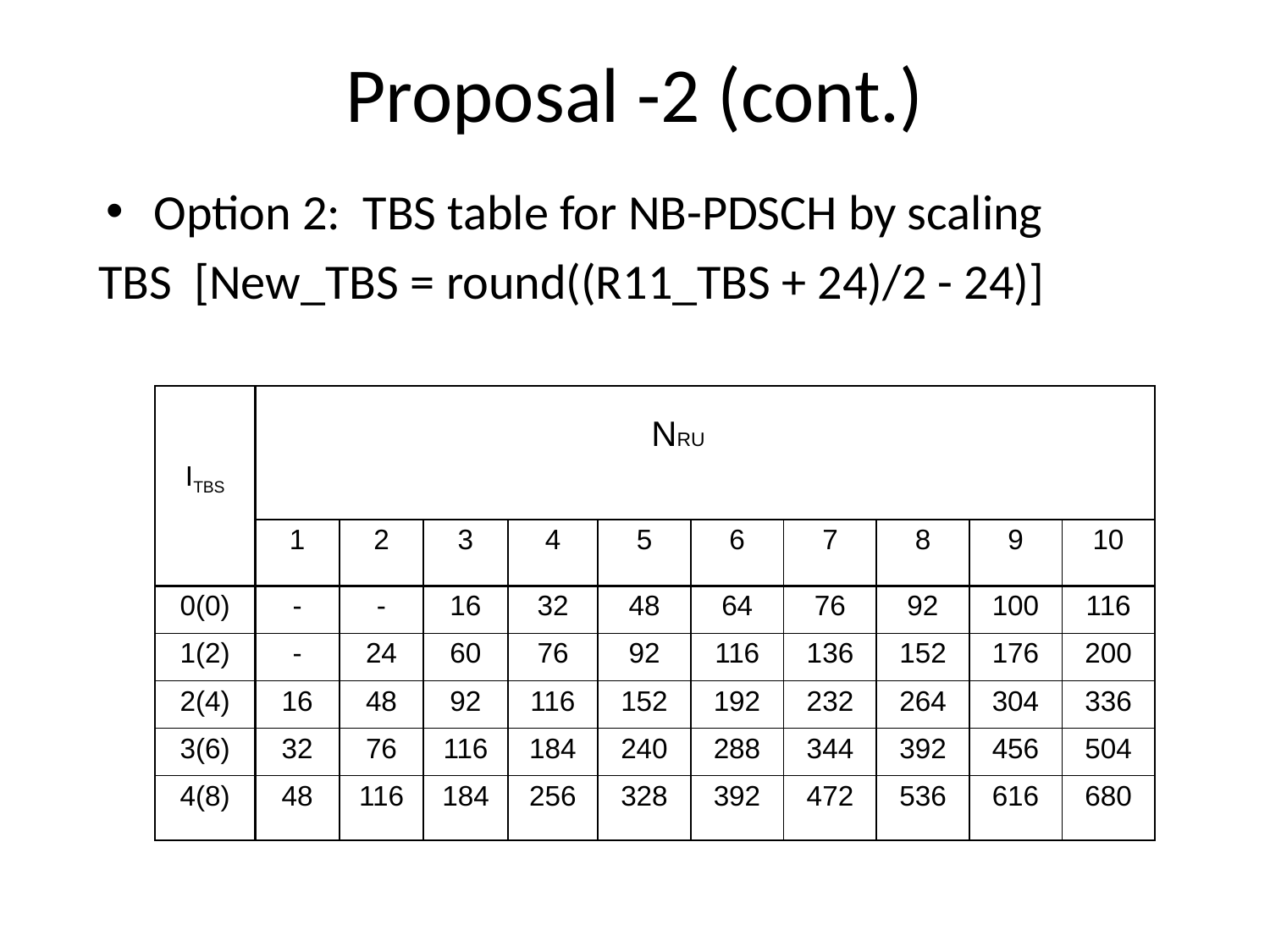

Proposal -2 (cont.)

Option 2:  TBS table for NB-PDSCH by scaling
     TBS  [New_TBS = round((R11_TBS + 24)/2 - 24)]

| ITBS | NRU |  |  |  |  |  |  |  |  |  |
| --- | --- | --- | --- | --- | --- | --- | --- | --- | --- | --- |
|  | 1 | 2 | 3 | 4 | 5 | 6 | 7 | 8 | 9 | 10 |
| 0(0) | - | - | 16 | 32 | 48 | 64 | 76 | 92 | 100 | 116 |
| 1(2) | - | 24 | 60 | 76 | 92 | 116 | 136 | 152 | 176 | 200 |
| 2(4) | 16 | 48 | 92 | 116 | 152 | 192 | 232 | 264 | 304 | 336 |
| 3(6) | 32 | 76 | 116 | 184 | 240 | 288 | 344 | 392 | 456 | 504 |
| 4(8) | 48 | 116 | 184 | 256 | 328 | 392 | 472 | 536 | 616 | 680 |